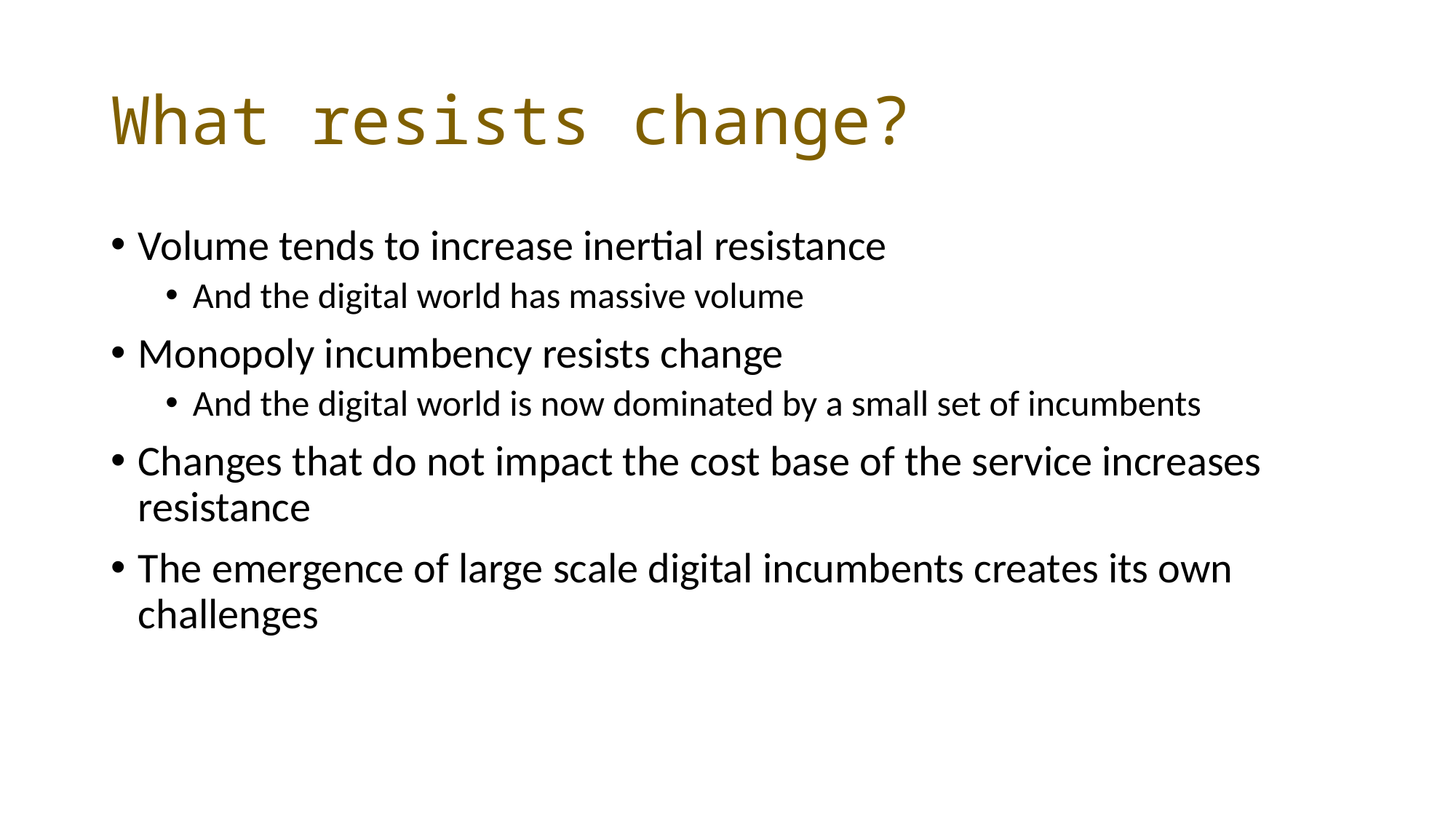

# What resists change?
Volume tends to increase inertial resistance
And the digital world has massive volume
Monopoly incumbency resists change
And the digital world is now dominated by a small set of incumbents
Changes that do not impact the cost base of the service increases resistance
The emergence of large scale digital incumbents creates its own challenges